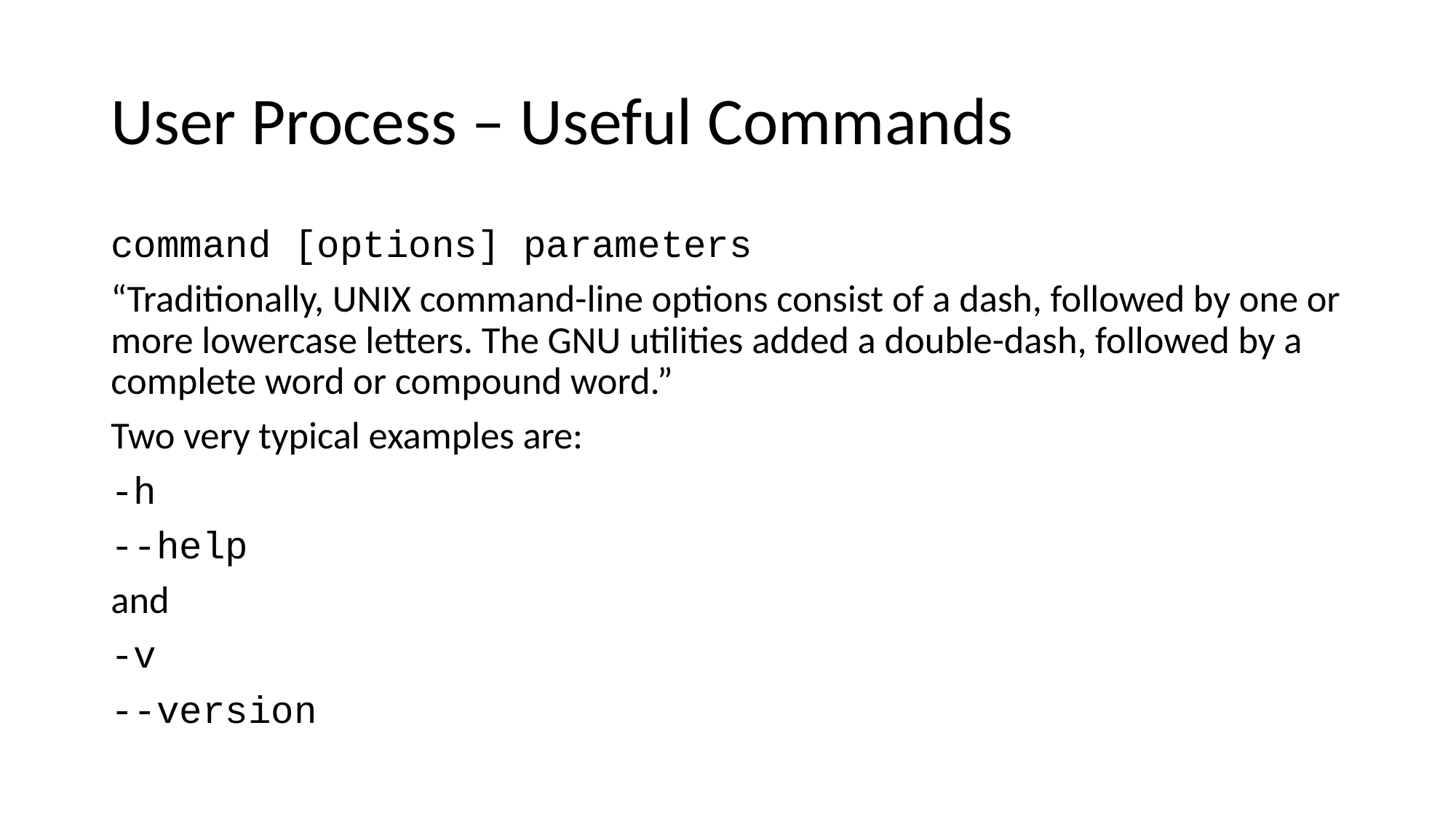

# User Process – Useful Commands
command [options] parameters
“Traditionally, UNIX command-line options consist of a dash, followed by one or more lowercase letters. The GNU utilities added a double-dash, followed by a complete word or compound word.”
Two very typical examples are:
-h
--help
and
-v
--version